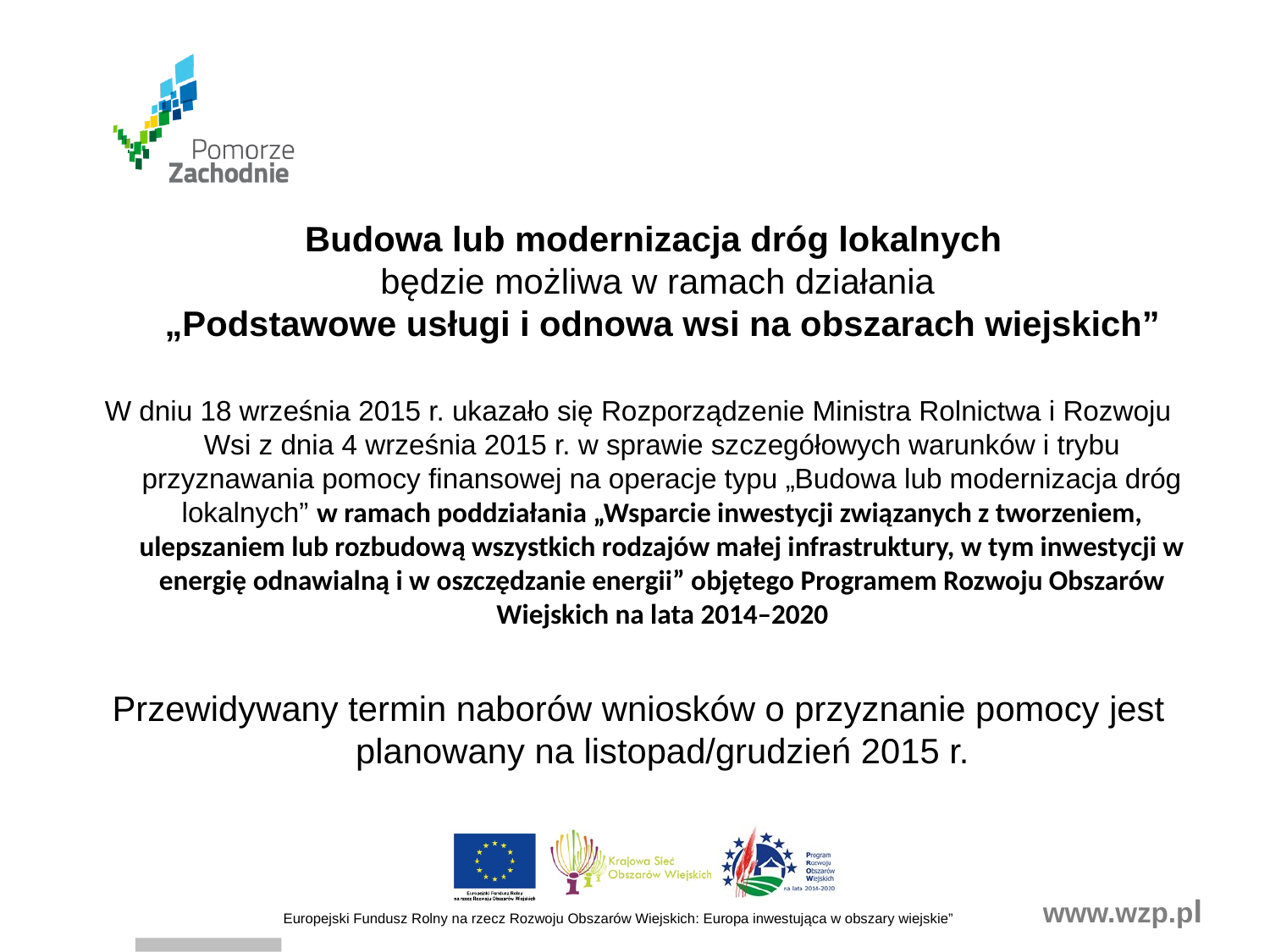

Budowa lub modernizacja dróg lokalnych
będzie możliwa w ramach działania
„Podstawowe usługi i odnowa wsi na obszarach wiejskich”

W dniu 18 września 2015 r. ukazało się Rozporządzenie Ministra Rolnictwa i Rozwoju Wsi z dnia 4 września 2015 r. w sprawie szczegółowych warunków i trybu przyznawania pomocy finansowej na operacje typu „Budowa lub modernizacja dróg lokalnych” w ramach poddziałania „Wsparcie inwestycji związanych z tworzeniem, ulepszaniem lub rozbudową wszystkich rodzajów małej infrastruktury, w tym inwestycji w energię odnawialną i w oszczędzanie energii” objętego Programem Rozwoju Obszarów Wiejskich na lata 2014–2020

Przewidywany termin naborów wniosków o przyznanie pomocy jest planowany na listopad/grudzień 2015 r.